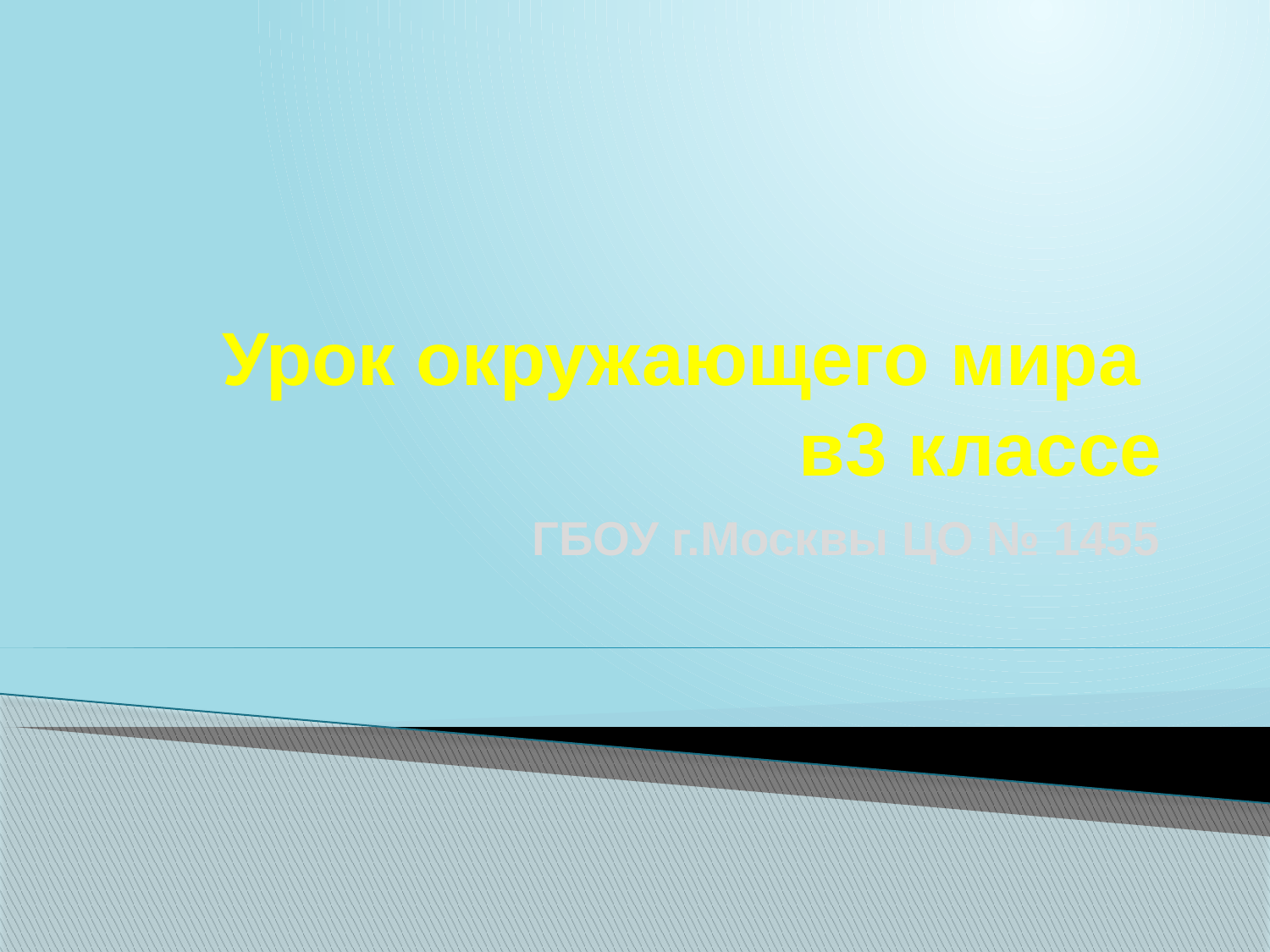

# Урок окружающего мира в3 классе
ГБОУ г.Москвы ЦО № 1455